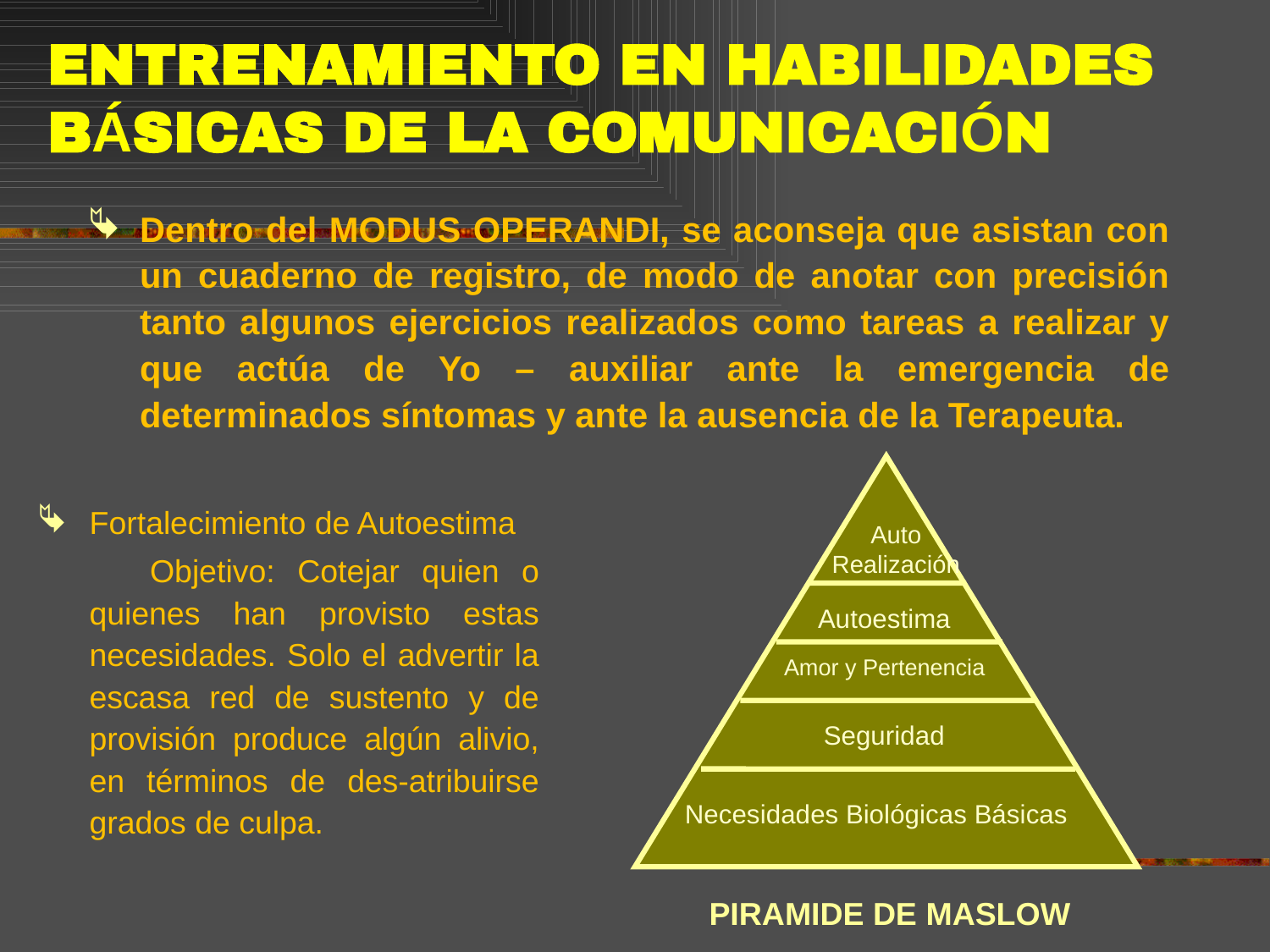

# ENTRENAMIENTO EN HABILIDADES BÁSICAS DE LA COMUNICACIÓN
Dentro del MODUS OPERANDI, se aconseja que asistan con un cuaderno de registro, de modo de anotar con precisión tanto algunos ejercicios realizados como tareas a realizar y que actúa de Yo – auxiliar ante la emergencia de determinados síntomas y ante la ausencia de la Terapeuta.

Auto
Realización
Autoestima

Amor y Pertenencia

Seguridad

Necesidades Biológicas Básicas
Fortalecimiento de Autoestima
     Objetivo: Cotejar quien o quienes han provisto estas necesidades. Solo el advertir la escasa red de sustento y de provisión produce algún alivio, en términos de des-atribuirse grados de culpa.

PIRAMIDE DE MASLOW